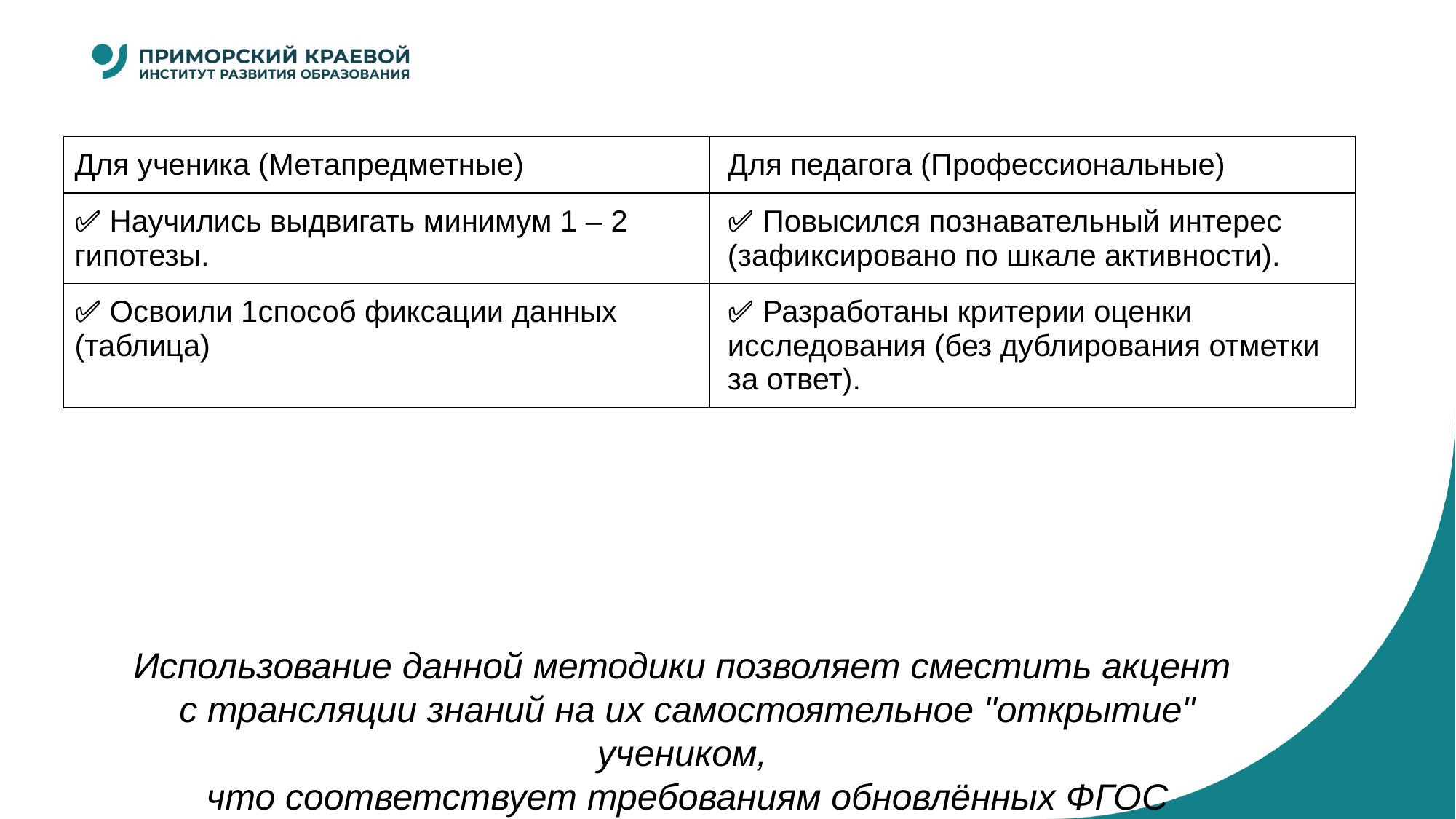

| Для ученика (Метапредметные) | Для педагога (Профессиональные) |
| --- | --- |
| ✅ Научились выдвигать минимум 1 – 2 гипотезы. | ✅ Повысился познавательный интерес (зафиксировано по шкале активности). |
| ✅ Освоили 1способ фиксации данных (таблица) | ✅ Разработаны критерии оценки исследования (без дублирования отметки за ответ). |
Использование данной методики позволяет сместить акцент
 с трансляции знаний на их самостоятельное "открытие" учеником,
 что соответствует требованиям обновлённых ФГОС